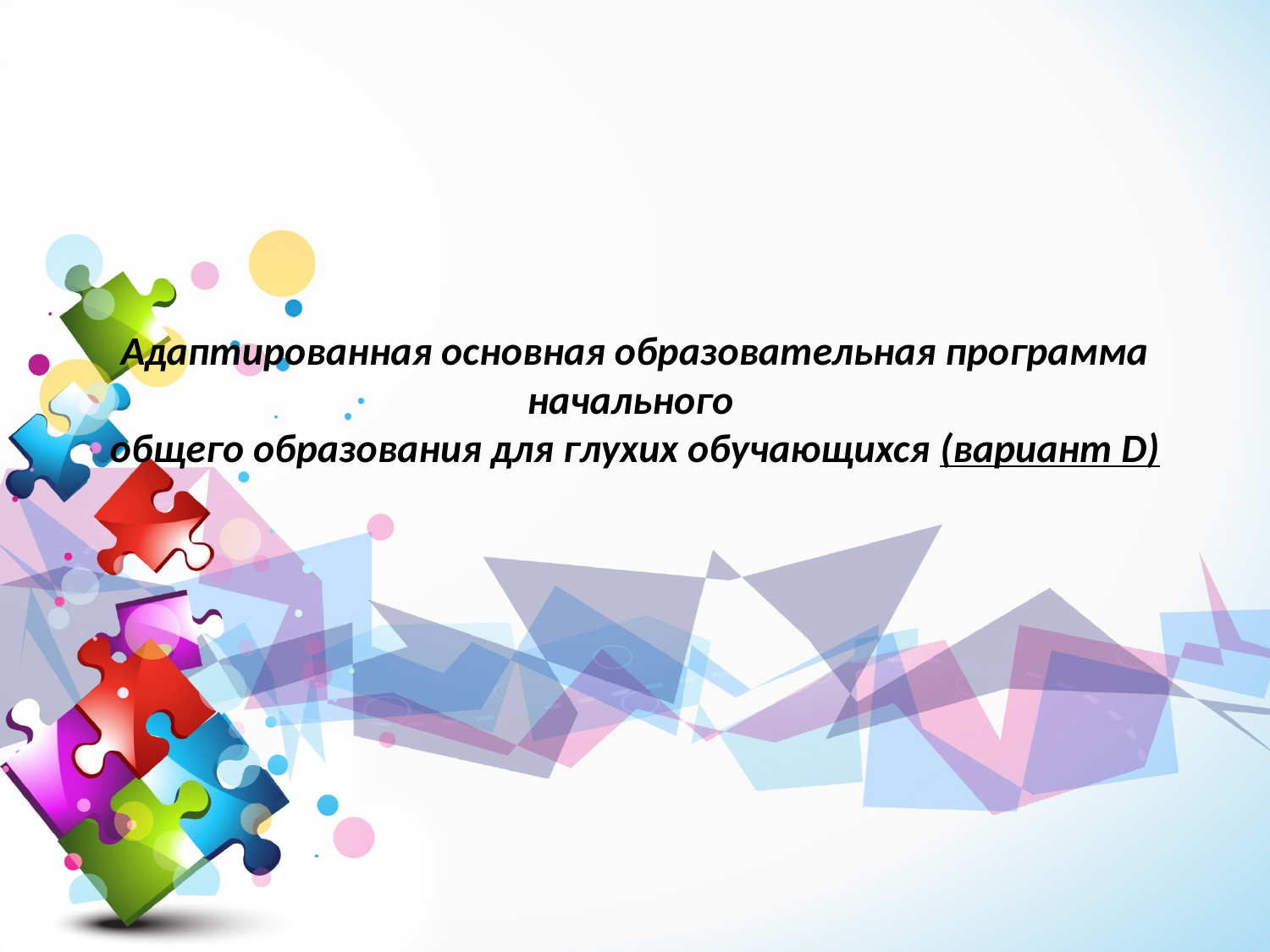

# Адаптированная основная образовательная программа начального общего образования для глухих обучающихся (вариант D)